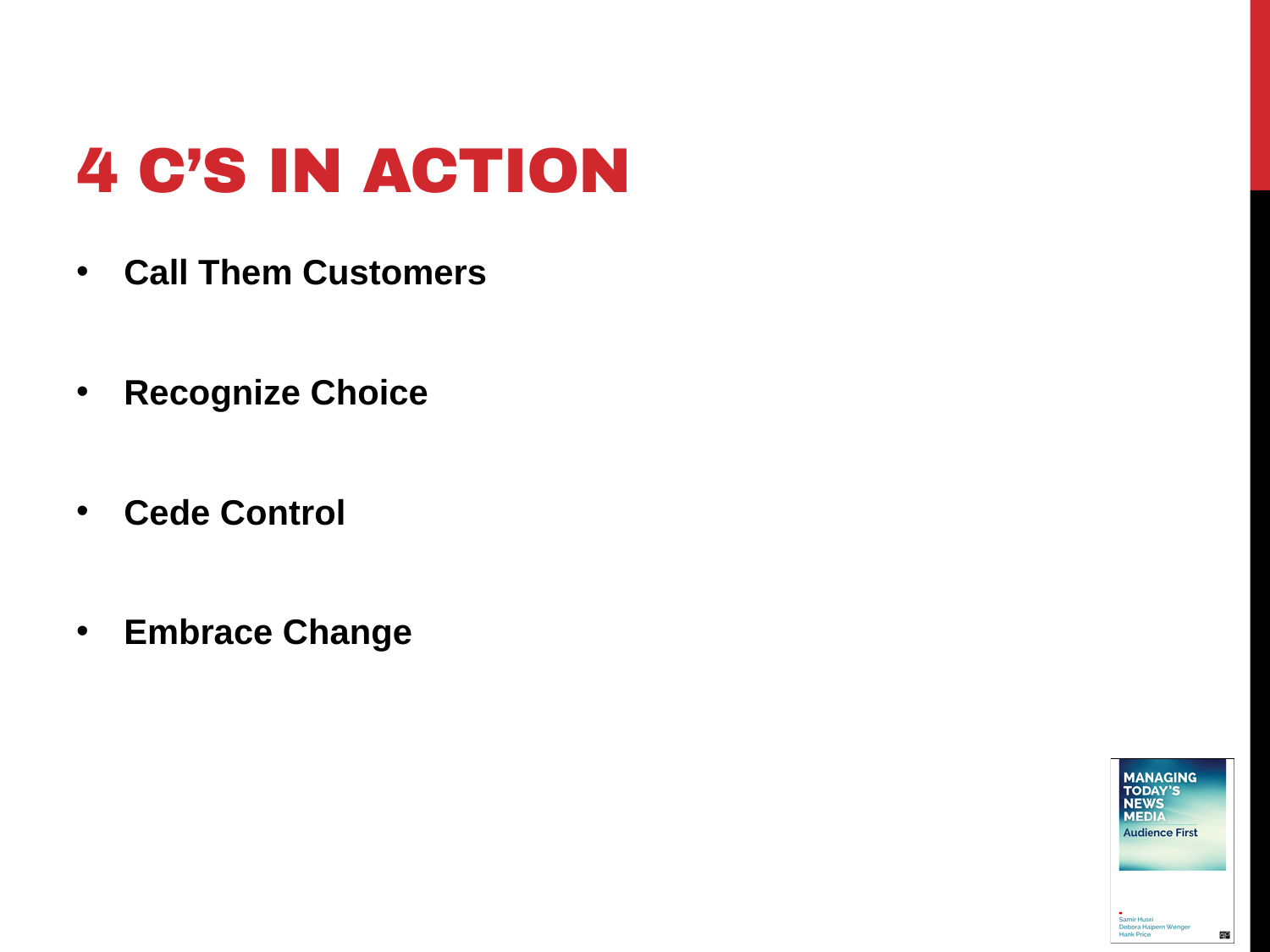

# 4 C’s In action
Call Them Customers

Recognize Choice

Cede Control

Embrace Change